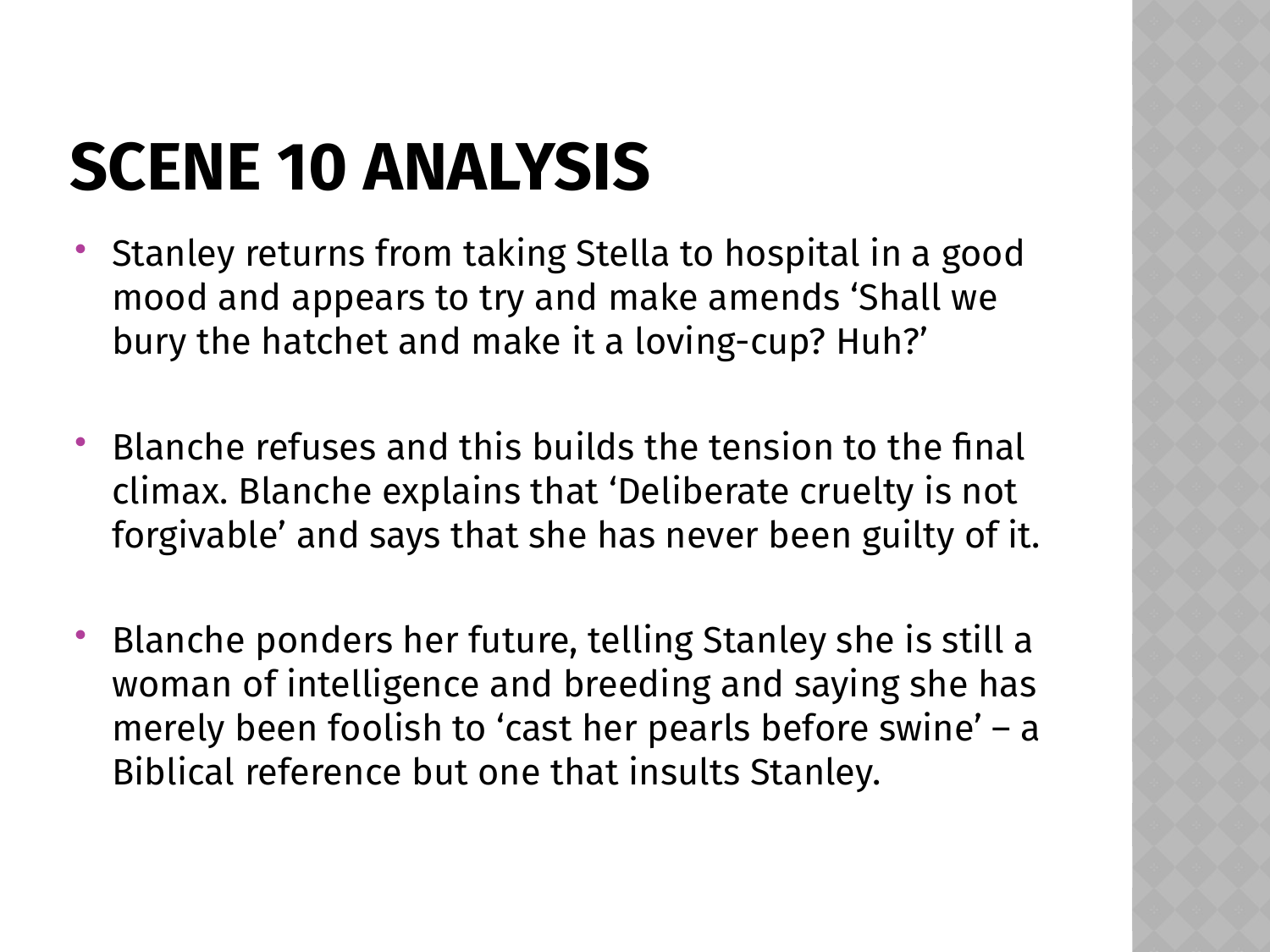

# SCENE 10 ANALYSIS
Stanley returns from taking Stella to hospital in a good mood and appears to try and make amends ‘Shall we bury the hatchet and make it a loving-cup? Huh?’

Blanche refuses and this builds the tension to the final climax. Blanche explains that ‘Deliberate cruelty is not forgivable’ and says that she has never been guilty of it.

Blanche ponders her future, telling Stanley she is still a woman of intelligence and breeding and saying she has merely been foolish to ‘cast her pearls before swine’ – a Biblical reference but one that insults Stanley.